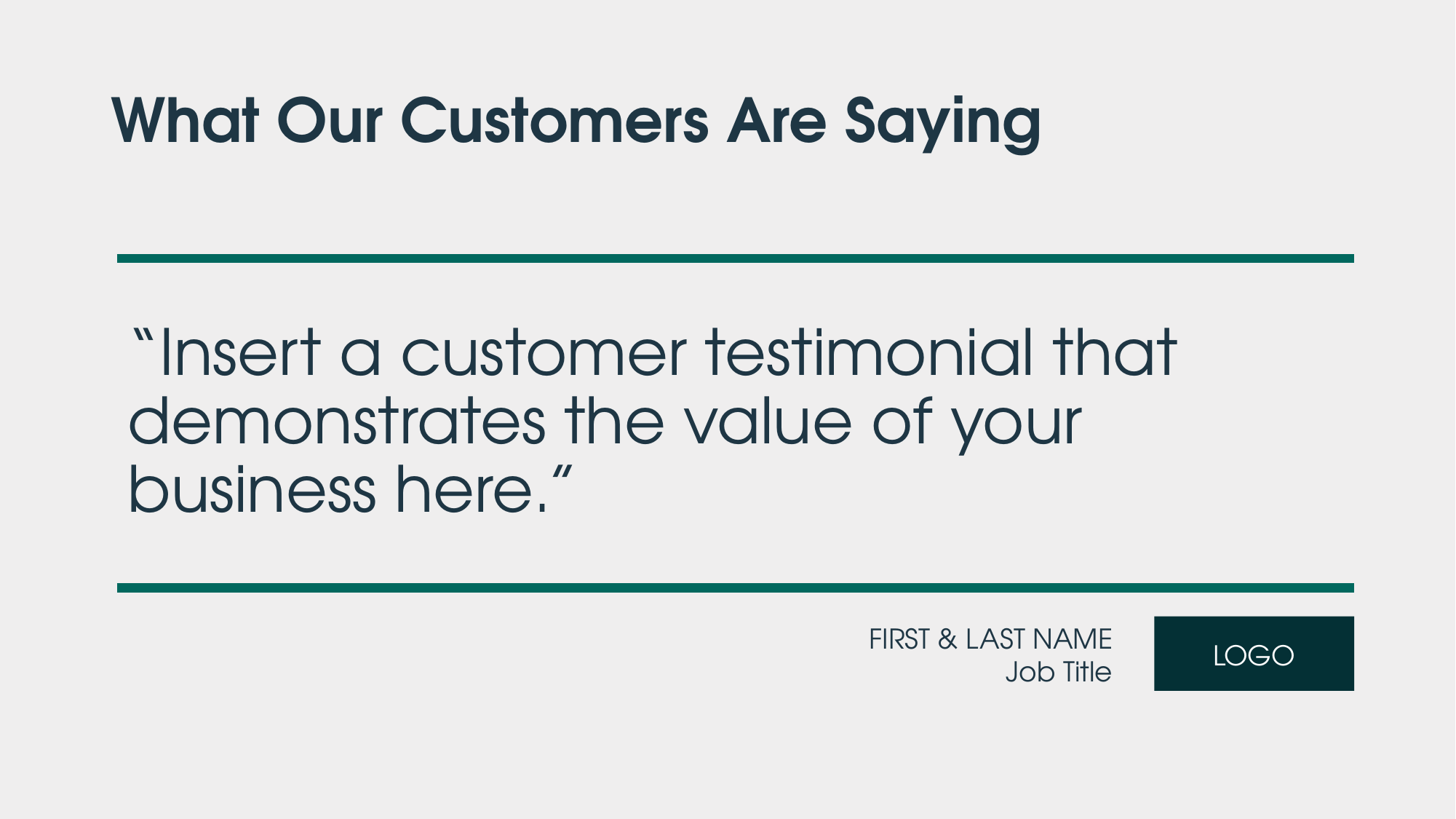

# What Our Customers Are Saying
“Insert a customer testimonial that demonstrates the value of your business here.”

LOGO
FIRST & LAST NAME
Job Title